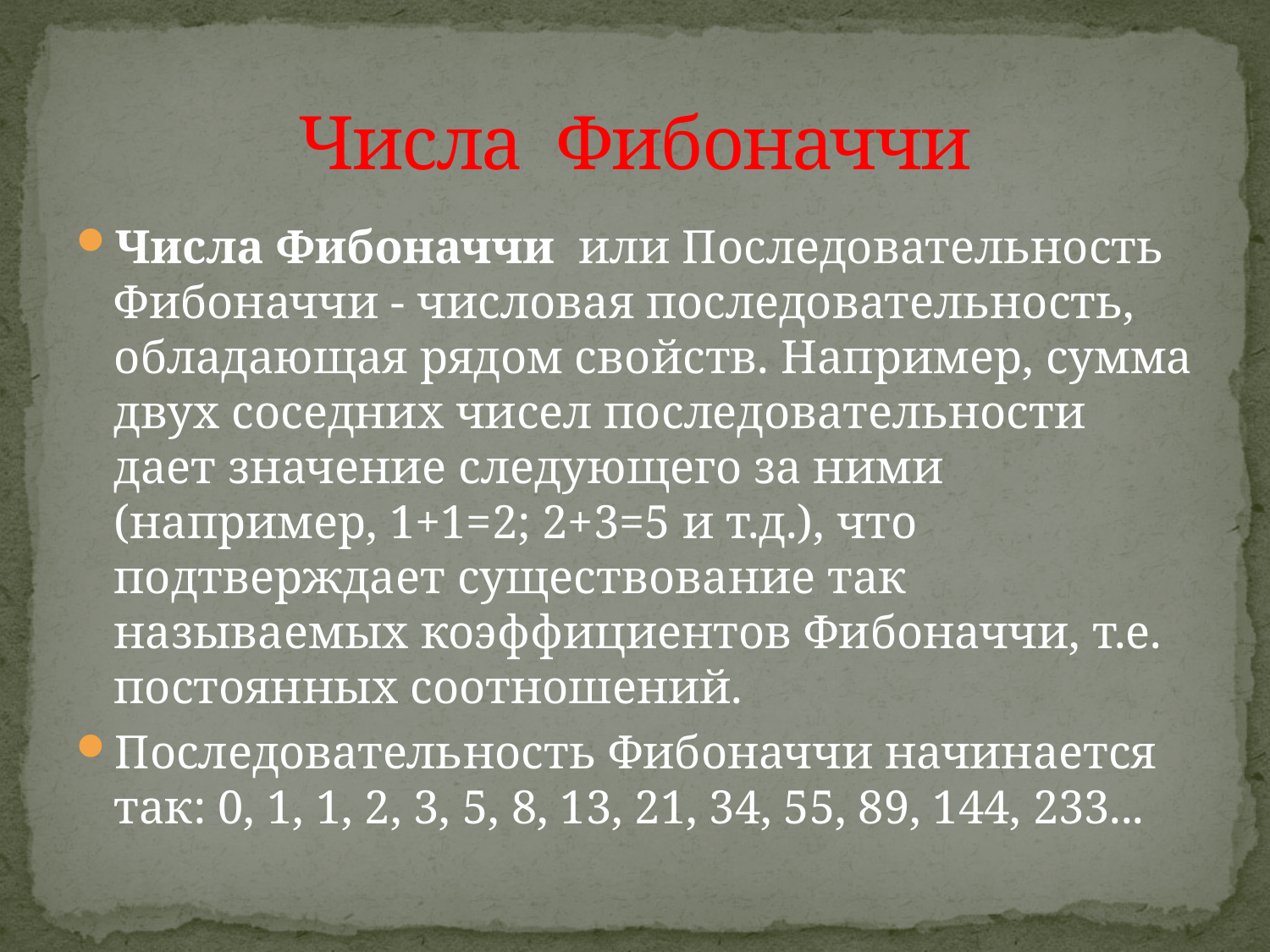

# Числа  Фибоначчи
Числа Фибоначчи  или Последовательность Фибоначчи - числовая последовательность, обладающая рядом свойств. Например, сумма двух соседних чисел последовательности дает значение следующего за ними (например, 1+1=2; 2+3=5 и т.д.), что подтверждает существование так называемых коэффициентов Фибоначчи, т.е. постоянных соотношений.
Последовательность Фибоначчи начинается так: 0, 1, 1, 2, 3, 5, 8, 13, 21, 34, 55, 89, 144, 233...